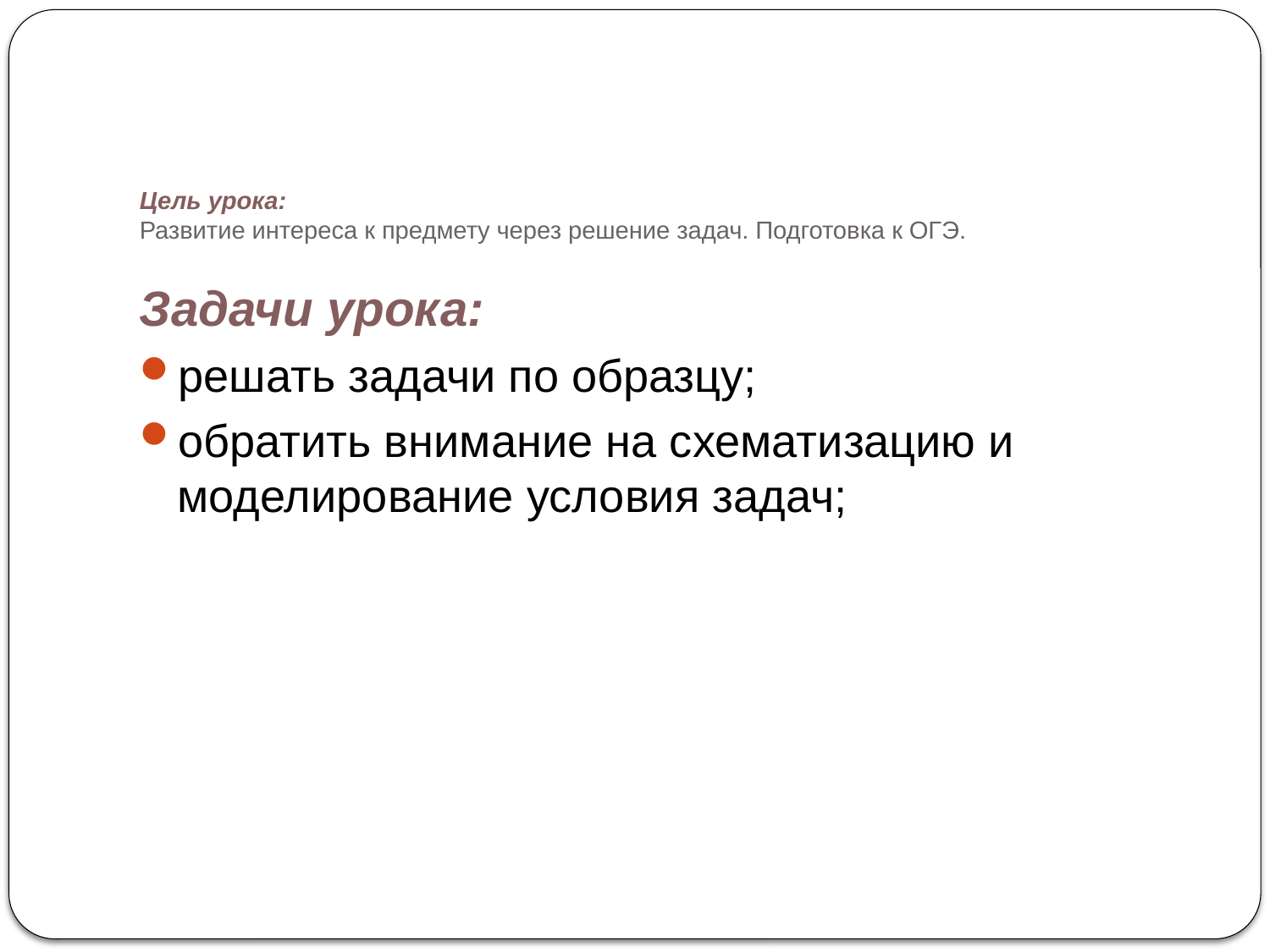

# Цель урока: Развитие интереса к предмету через решение задач. Подготовка к ОГЭ.

Задачи урока:
решать задачи по образцу;
обратить внимание на схематизацию и моделирование условия задач;